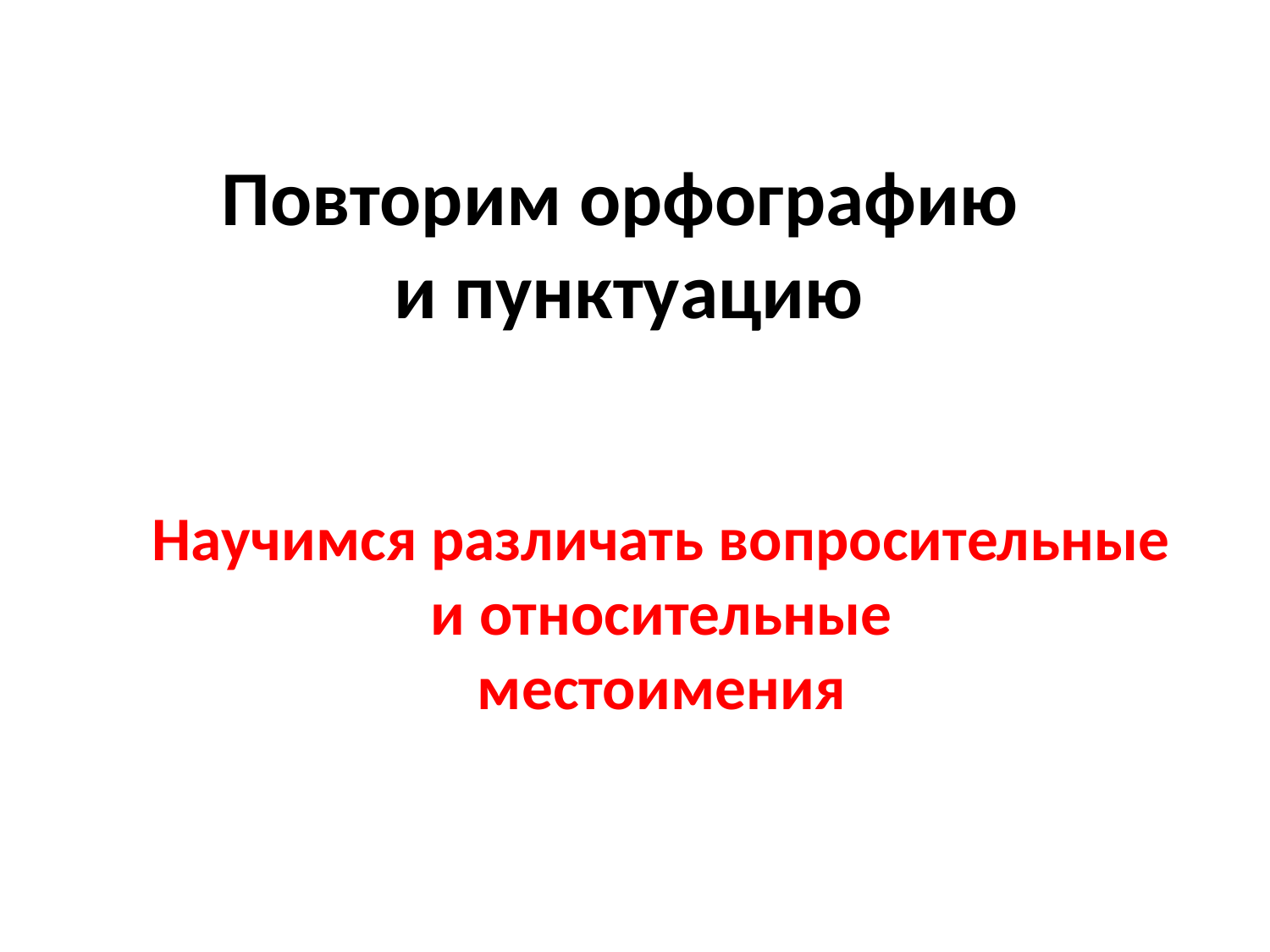

# Повторим орфографию и пунктуацию
Научимся различать вопросительные
и относительные
местоимения